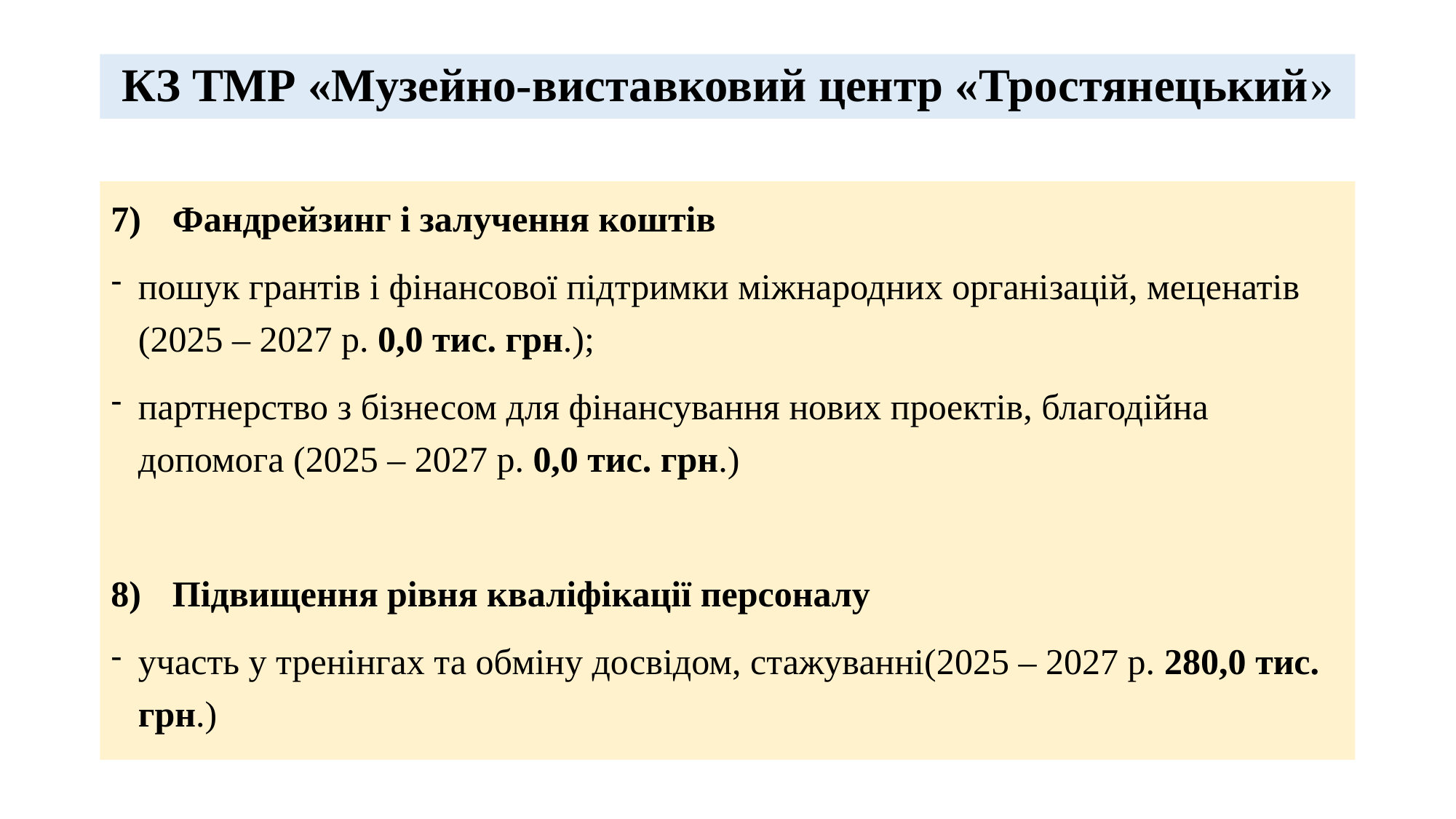

# КЗ ТМР «Музейно-виставковий центр «Тростянецький»
Фандрейзинг і залучення коштів
пошук грантів і фінансової підтримки міжнародних організацій, меценатів (2025 – 2027 р. 0,0 тис. грн.);
партнерство з бізнесом для фінансування нових проектів, благодійна допомога (2025 – 2027 р. 0,0 тис. грн.)

Підвищення рівня кваліфікації персоналу
участь у тренінгах та обміну досвідом, стажуванні(2025 – 2027 р. 280,0 тис. грн.)